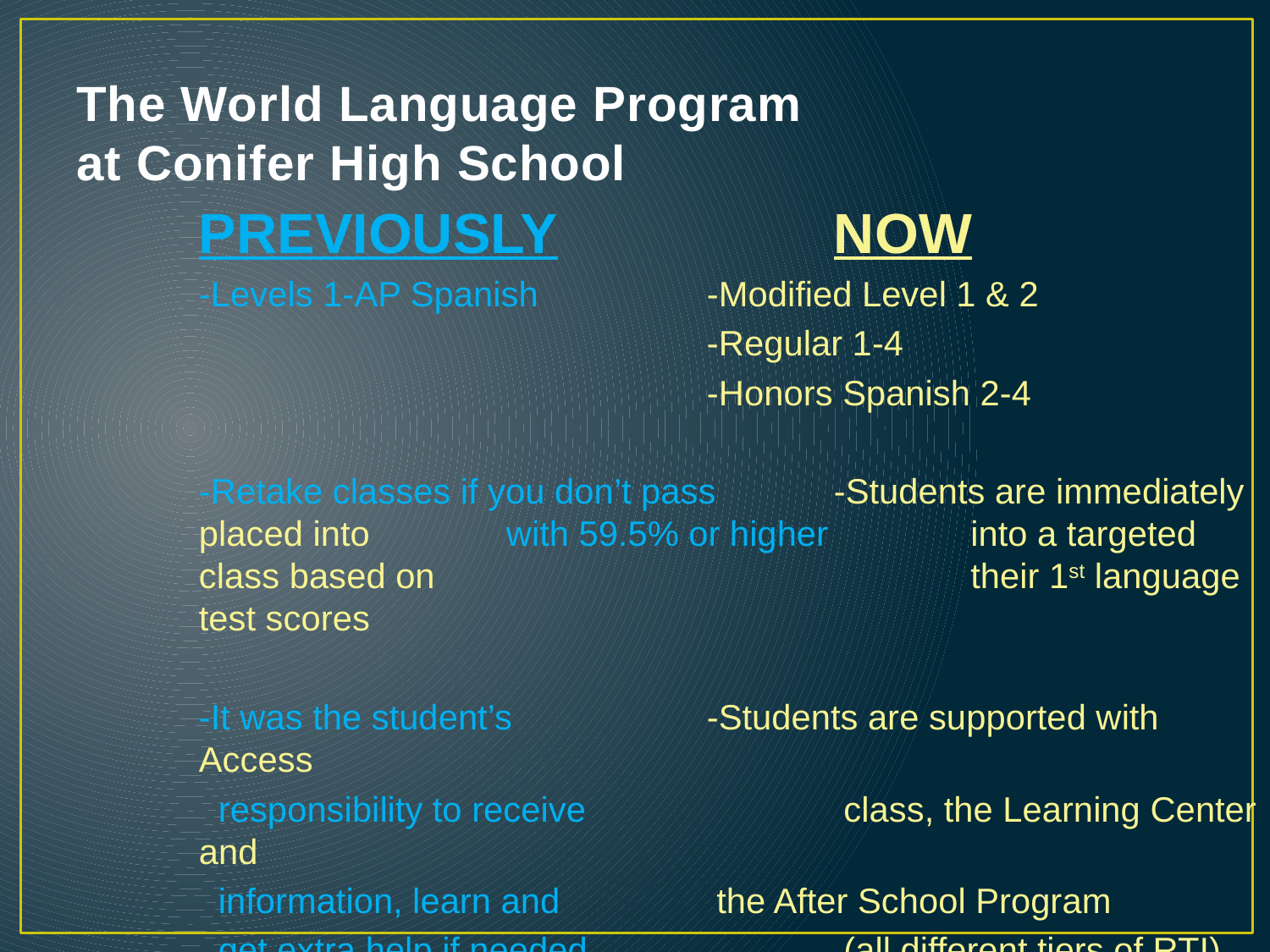

# The World Language Program at Conifer High School
PREVIOUSLY			NOW
-Levels 1-AP Spanish 		-Modified Level 1 & 2
				-Regular 1-4
				-Honors Spanish 2-4

-Retake classes if you don’t pass 	-Students are immediately placed into              with 59.5% or higher		 into a targeted class based on 					 their 1st language test scores

-It was the student’s 		-Students are supported with Access
  responsibility to receive		 class, the Learning Center and
  information, learn and 		 the After School Program
  get extra help if needed		 (all different tiers of RTI)